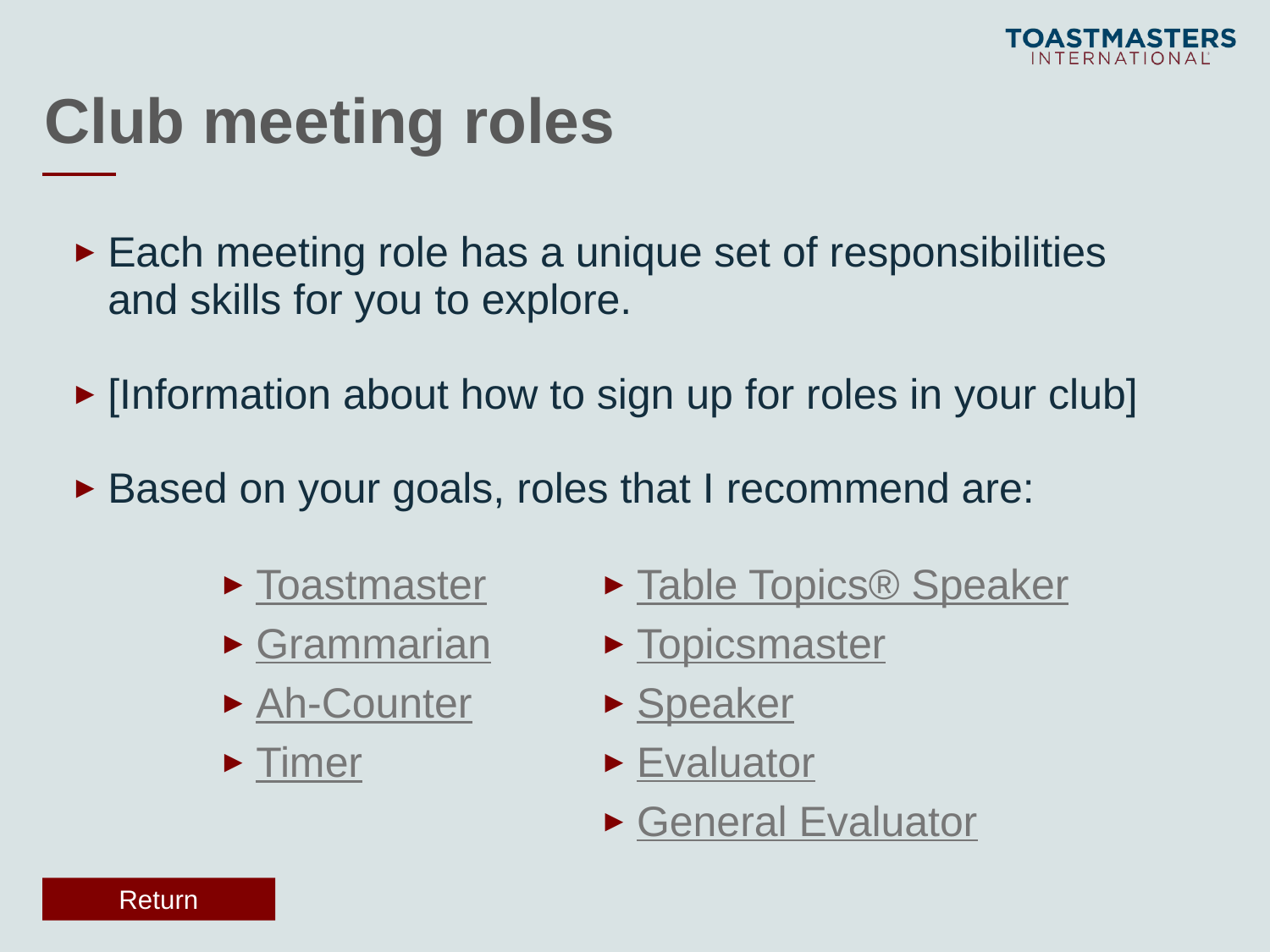

Club meeting roles
Each meeting role has a unique set of responsibilities and skills for you to explore.

[Information about how to sign up for roles in your club]

Based on your goals, roles that I recommend are:
Toastmaster
Grammarian
Ah-Counter
Timer
Table Topics® Speaker
Topicsmaster
Speaker
Evaluator
General Evaluator
Return